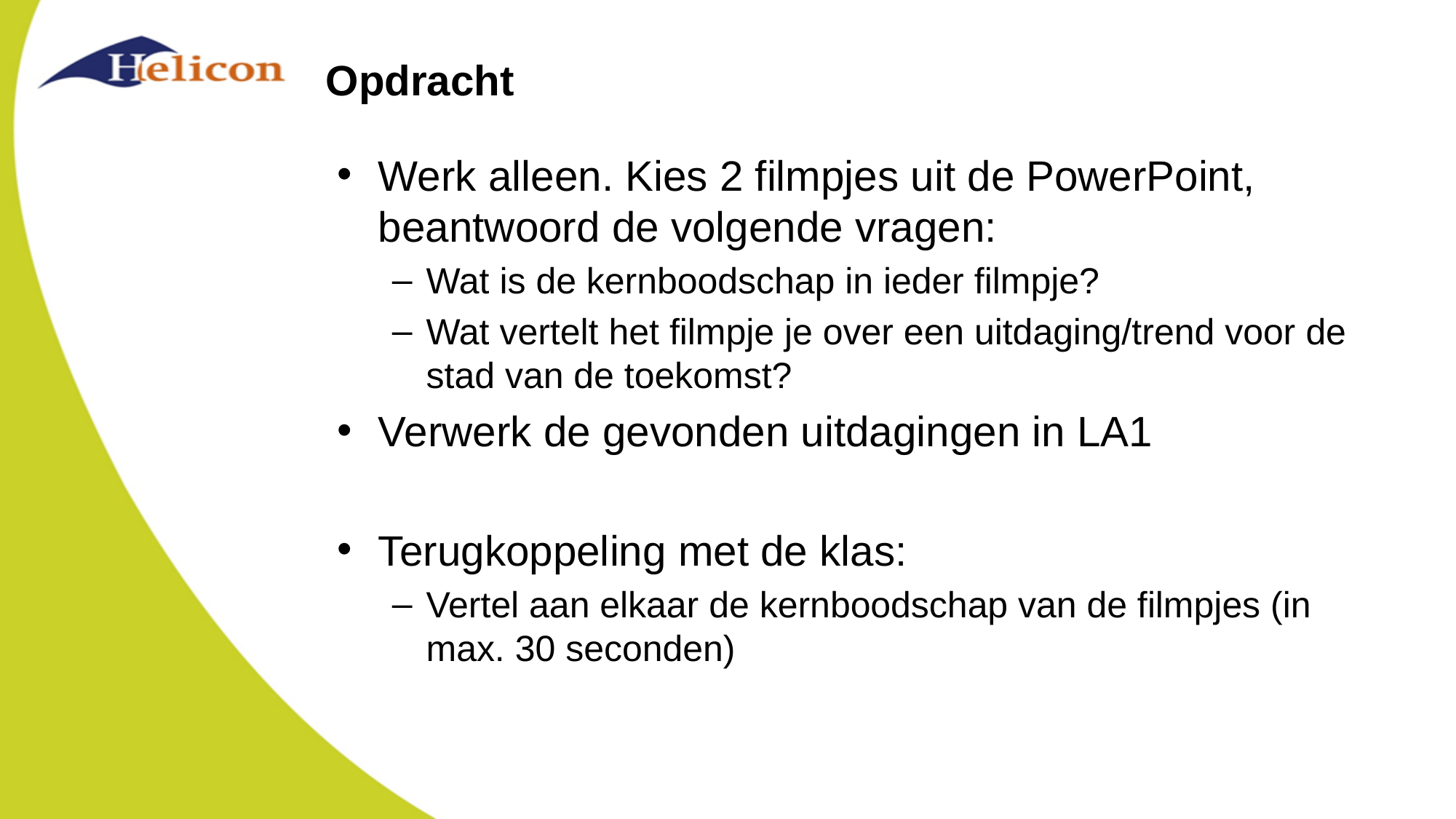

# Opdracht
Werk alleen. Kies 2 filmpjes uit de PowerPoint, beantwoord de volgende vragen:
Wat is de kernboodschap in ieder filmpje?
Wat vertelt het filmpje je over een uitdaging/trend voor de stad van de toekomst?
Verwerk de gevonden uitdagingen in LA1

Terugkoppeling met de klas:
Vertel aan elkaar de kernboodschap van de filmpjes (in max. 30 seconden)